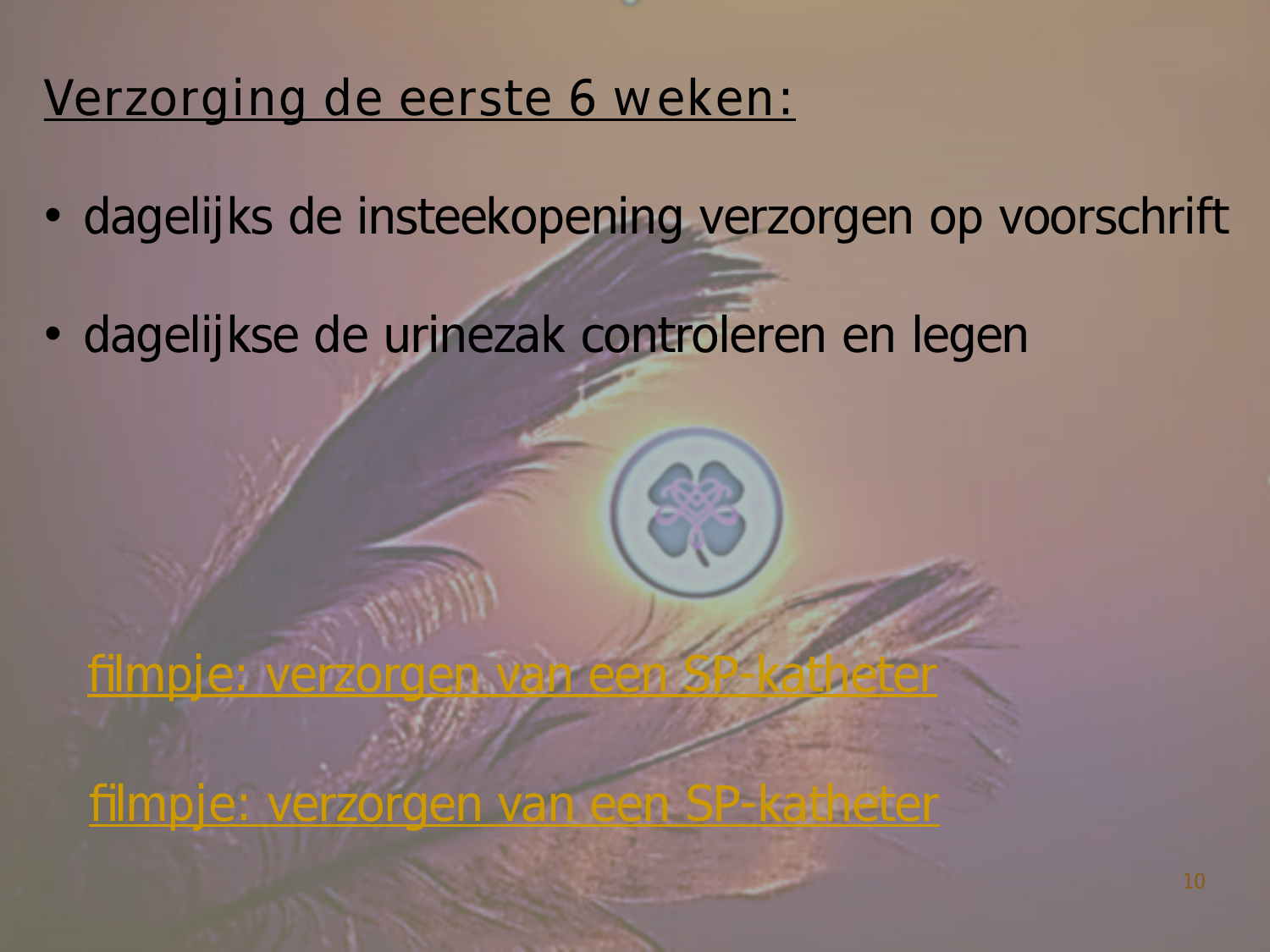

Verzorging de eerste 6 weken:

dagelijks de insteekopening verzorgen op voorschrift

dagelijkse de urinezak controleren en legen

filmpje: verzorgen van een SP-katheter
filmpje: verzorgen van een SP-katheter
10